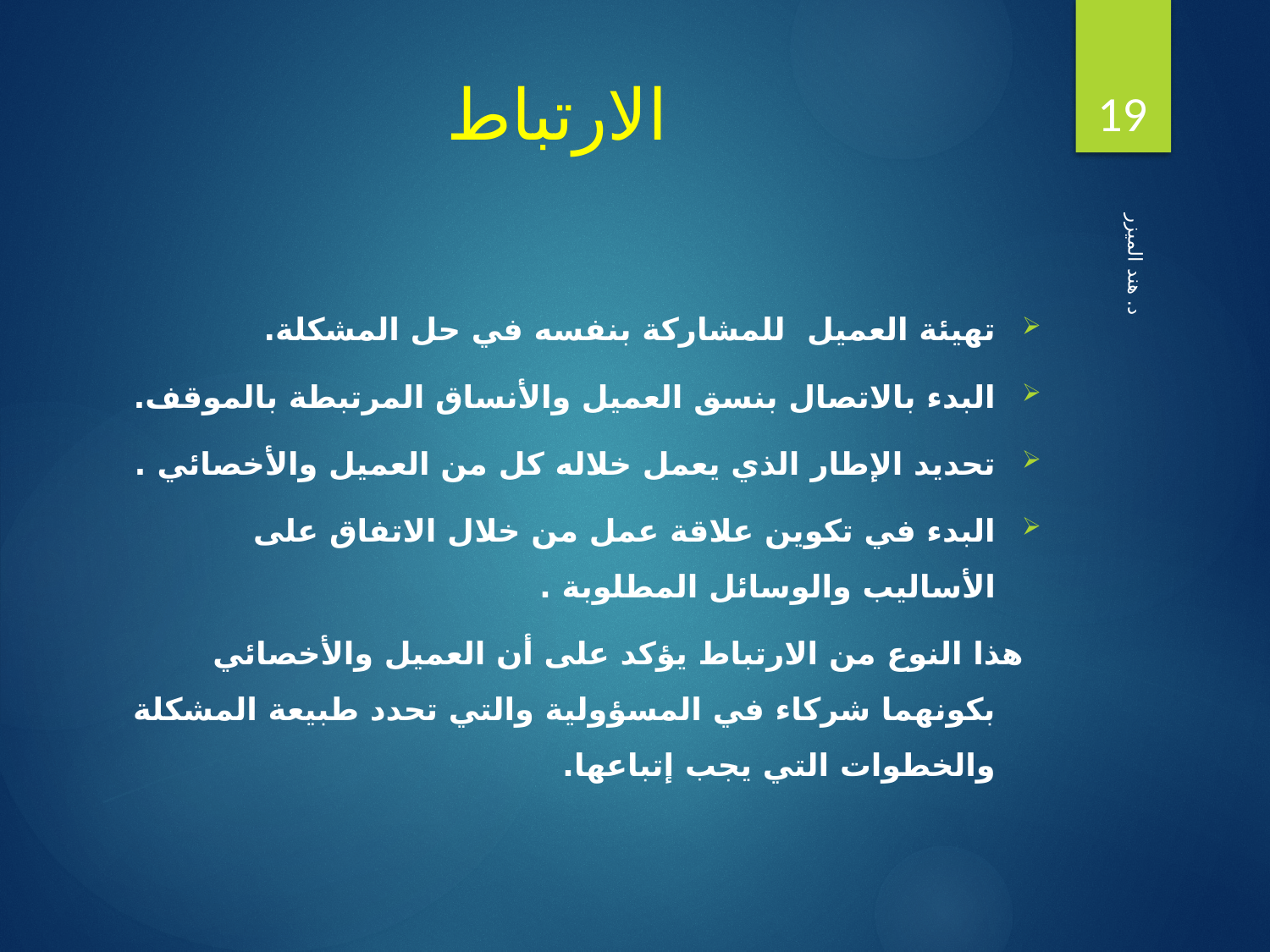

19
# الارتباط
تهيئة العميل  للمشاركة بنفسه في حل المشكلة.
البدء بالاتصال بنسق العميل والأنساق المرتبطة بالموقف.
تحديد الإطار الذي يعمل خلاله كل من العميل والأخصائي .
البدء في تكوين علاقة عمل من خلال الاتفاق على الأساليب والوسائل المطلوبة .
 هذا النوع من الارتباط يؤكد على أن العميل والأخصائي بكونهما شركاء في المسؤولية والتي تحدد طبيعة المشكلة والخطوات التي يجب إتباعها.
د. هند الميزر